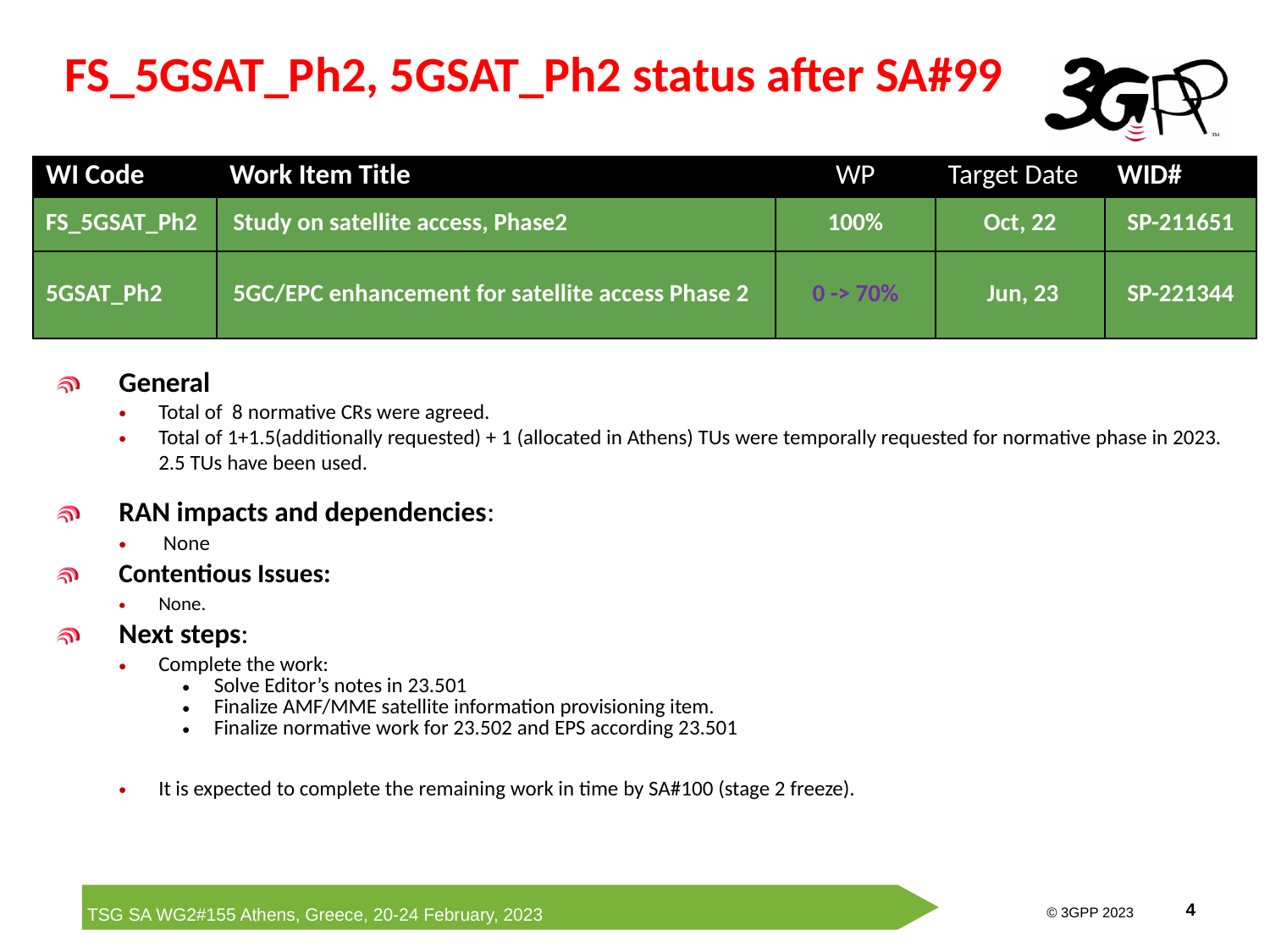

FS_5GSAT_Ph2, 5GSAT_Ph2 status after SA#99
#
| WI Code | Work Item Title | WP | Target Date | WID# |
| --- | --- | --- | --- | --- |
| FS\_5GSAT\_Ph2 | Study on satellite access, Phase2 | 100% | Oct, 22 | SP-211651 |
| 5GSAT\_Ph2 | 5GC/EPC enhancement for satellite access Phase 2 | 0 -> 70% | Jun, 23 | SP-221344 |
General
Total of  8 normative CRs were agreed.
Total of 1+1.5(additionally requested) + 1 (allocated in Athens) TUs were temporally requested for normative phase in 2023. 2.5 TUs have been used.

RAN impacts and dependencies:
 None
Contentious Issues:
None.
Next steps:
Complete the work:
Solve Editor’s notes in 23.501
Finalize AMF/MME satellite information provisioning item.
Finalize normative work for 23.502 and EPS according 23.501

It is expected to complete the remaining work in time by SA#100 (stage 2 freeze).